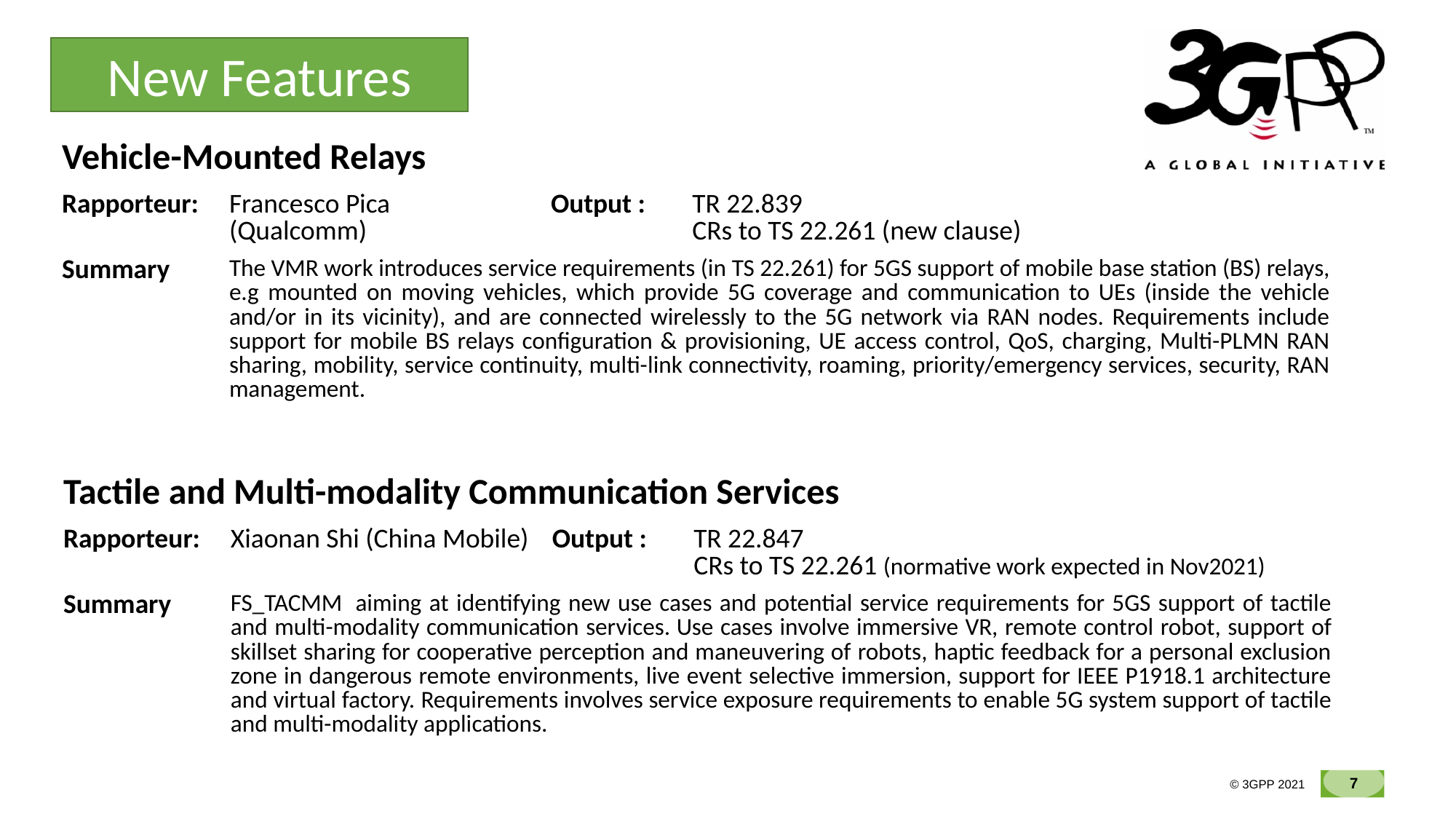

New Features
| Vehicle-Mounted Relays |  |  |  |
| --- | --- | --- | --- |
| Rapporteur: | Francesco Pica (Qualcomm) | Output : | TR 22.839 CRs to TS 22.261 (new clause) |
| Summary | The VMR work introduces service requirements (in TS 22.261) for 5GS support of mobile base station (BS) relays, e.g mounted on moving vehicles, which provide 5G coverage and communication to UEs (inside the vehicle and/or in its vicinity), and are connected wirelessly to the 5G network via RAN nodes. Requirements include support for mobile BS relays configuration & provisioning, UE access control, QoS, charging, Multi-PLMN RAN sharing, mobility, service continuity, multi-link connectivity, roaming, priority/emergency services, security, RAN management. |  |  |
| Tactile and Multi-modality Communication Services |  |  |  |
| --- | --- | --- | --- |
| Rapporteur: | Xiaonan Shi (China Mobile) | Output : | TR 22.847 CRs to TS 22.261 (normative work expected in Nov2021) |
| Summary | FS\_TACMM  aiming at identifying new use cases and potential service requirements for 5GS support of tactile and multi-modality communication services. Use cases involve immersive VR, remote control robot, support of skillset sharing for cooperative perception and maneuvering of robots, haptic feedback for a personal exclusion zone in dangerous remote environments, live event selective immersion, support for IEEE P1918.1 architecture and virtual factory. Requirements involves service exposure requirements to enable 5G system support of tactile and multi-modality applications. |  |  |